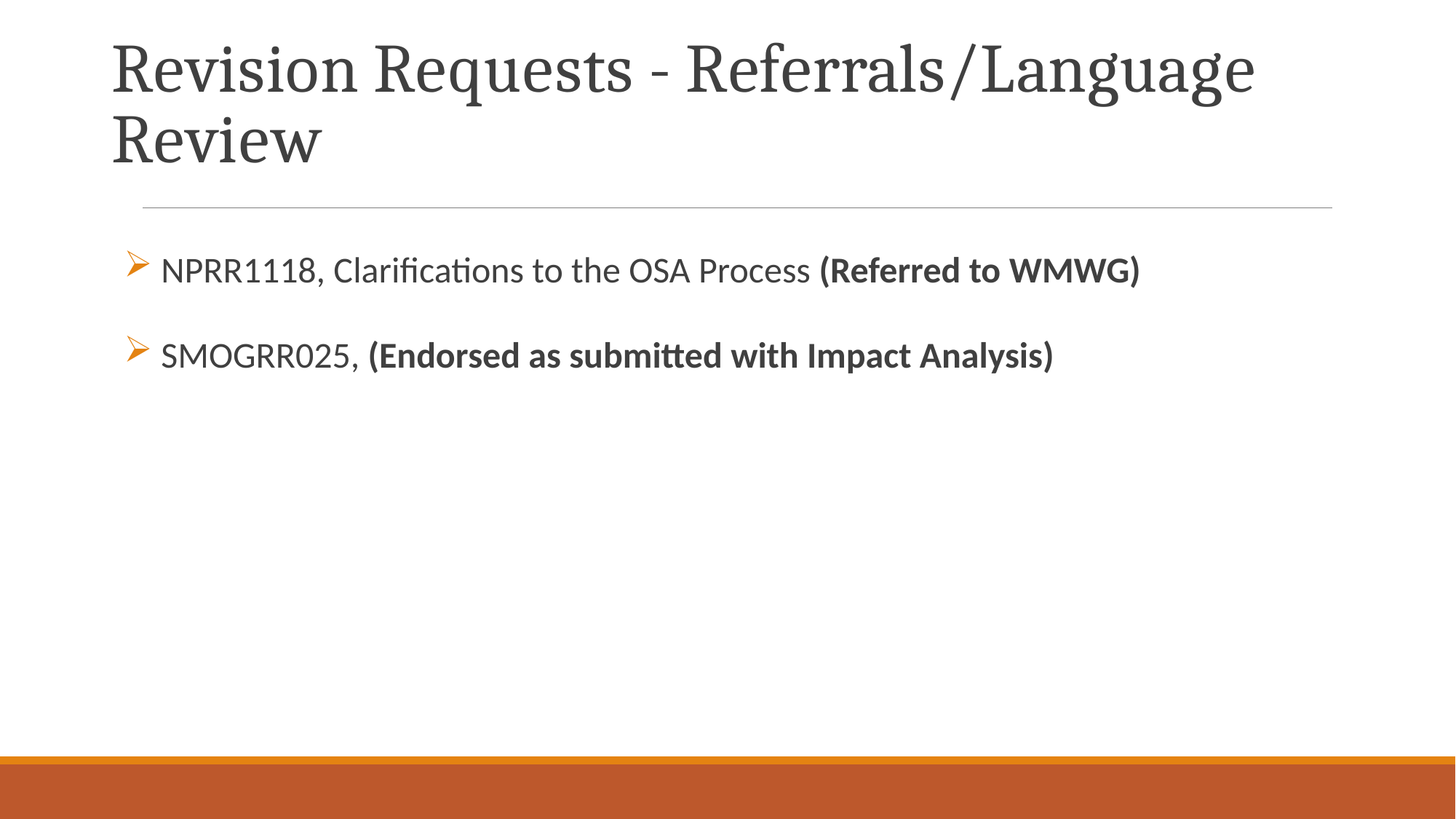

# Revision Requests - Referrals/Language Review

 NPRR1118, Clarifications to the OSA Process (Referred to WMWG)

 SMOGRR025, (Endorsed as submitted with Impact Analysis)